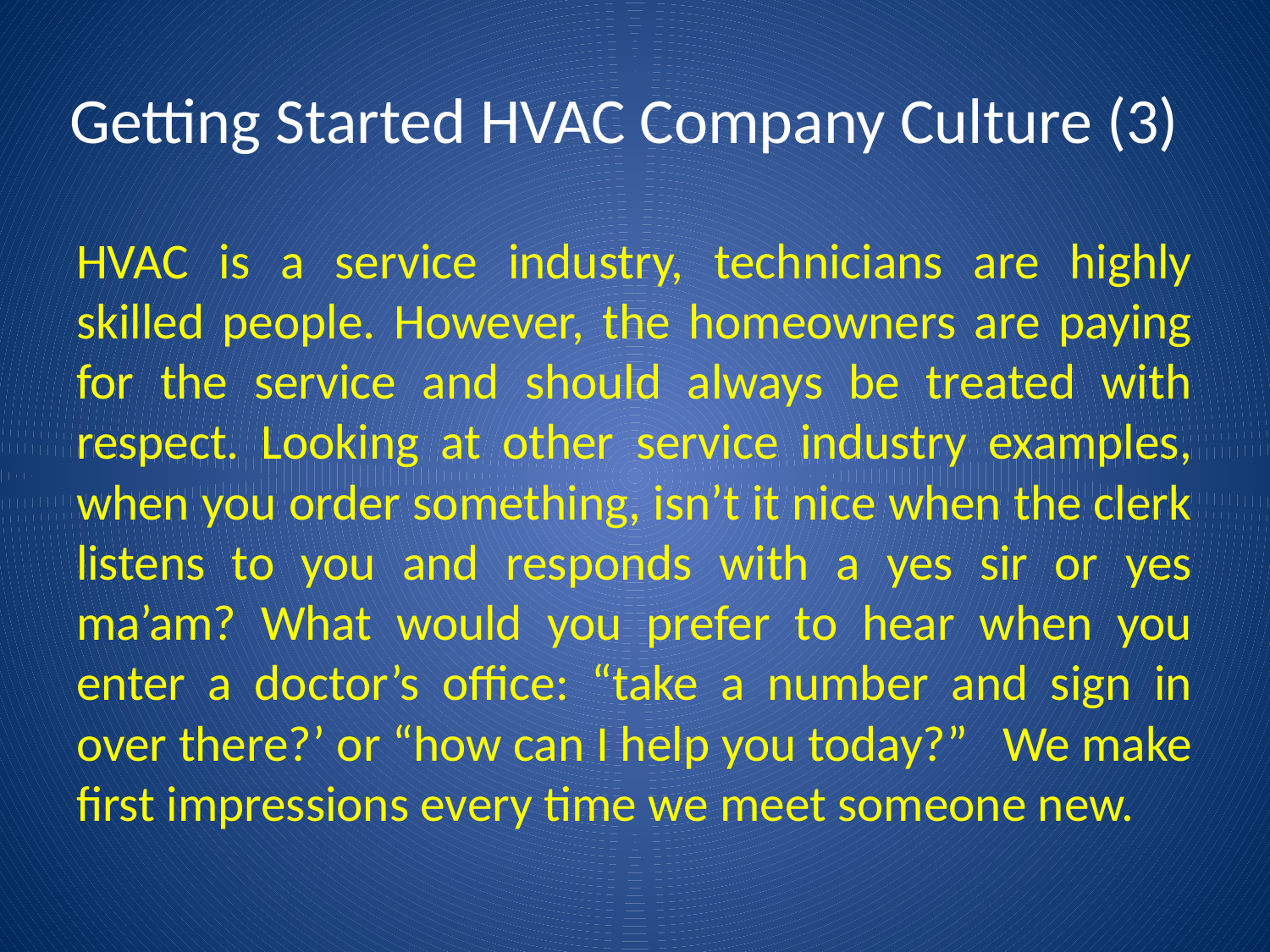

# Getting Started HVAC Company Culture (3)
HVAC is a service industry, technicians are highly skilled people. However, the homeowners are paying for the service and should always be treated with respect. Looking at other service industry examples, when you order something, isn’t it nice when the clerk listens to you and responds with a yes sir or yes ma’am? What would you prefer to hear when you enter a doctor’s office: “take a number and sign in over there?’ or “how can I help you today?”   We make first impressions every time we meet someone new.